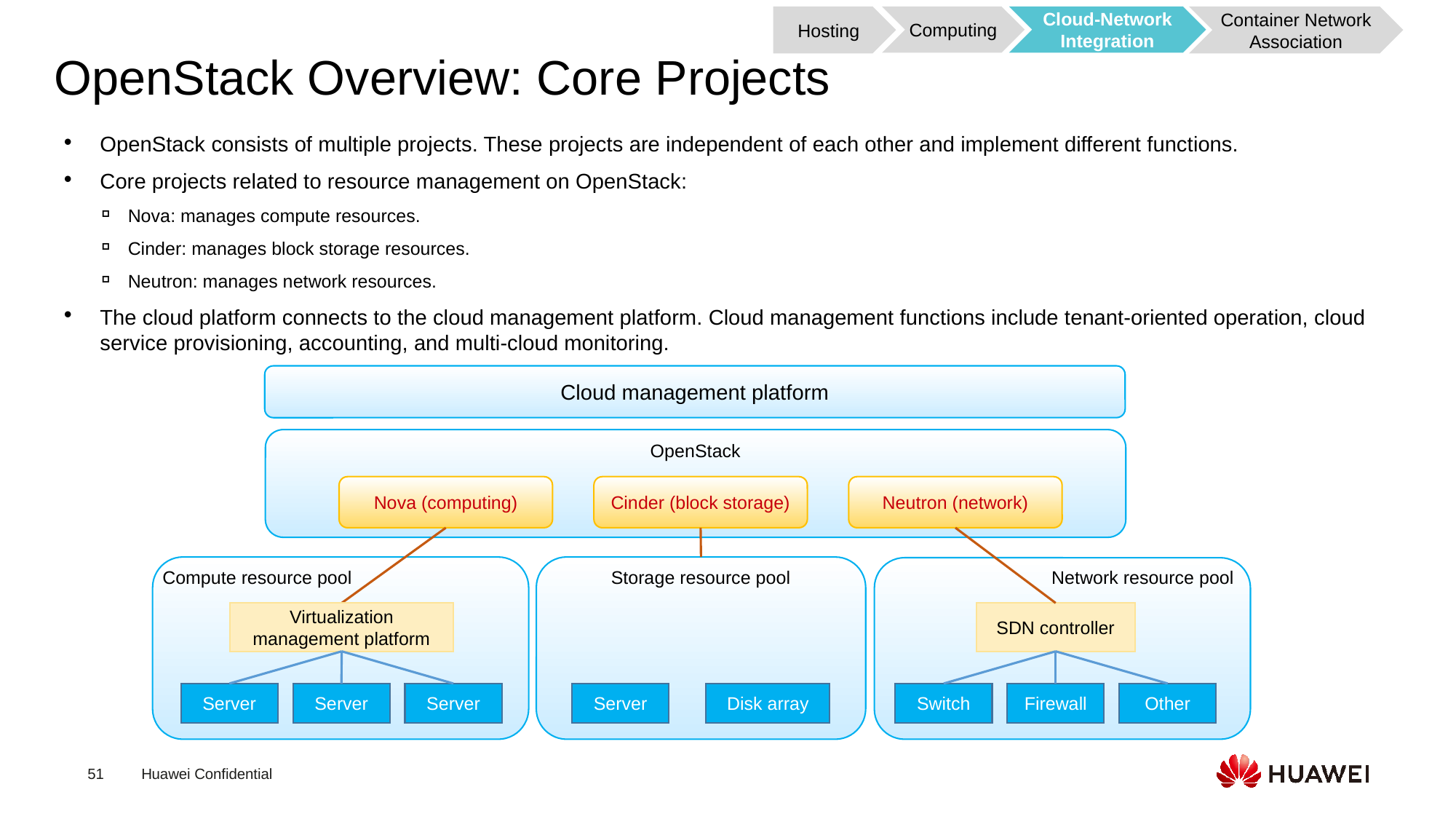

Hosting
Container Network Association
Computing
Cloud-Network Integration
# OpenStack Overview: Core Projects
OpenStack consists of multiple projects. These projects are independent of each other and implement different functions.
Core projects related to resource management on OpenStack:
Nova: manages compute resources.
Cinder: manages block storage resources.
Neutron: manages network resources.
The cloud platform connects to the cloud management platform. Cloud management functions include tenant-oriented operation, cloud service provisioning, accounting, and multi-cloud monitoring.

Cloud management platform

OpenStack
Nova (computing)
Cinder (block storage)
Neutron (network)

Compute resource pool
Storage resource pool
Network resource pool
Virtualization management platform
SDN controller
Server
Server
Server
Server
Disk array
Switch
Firewall
Other